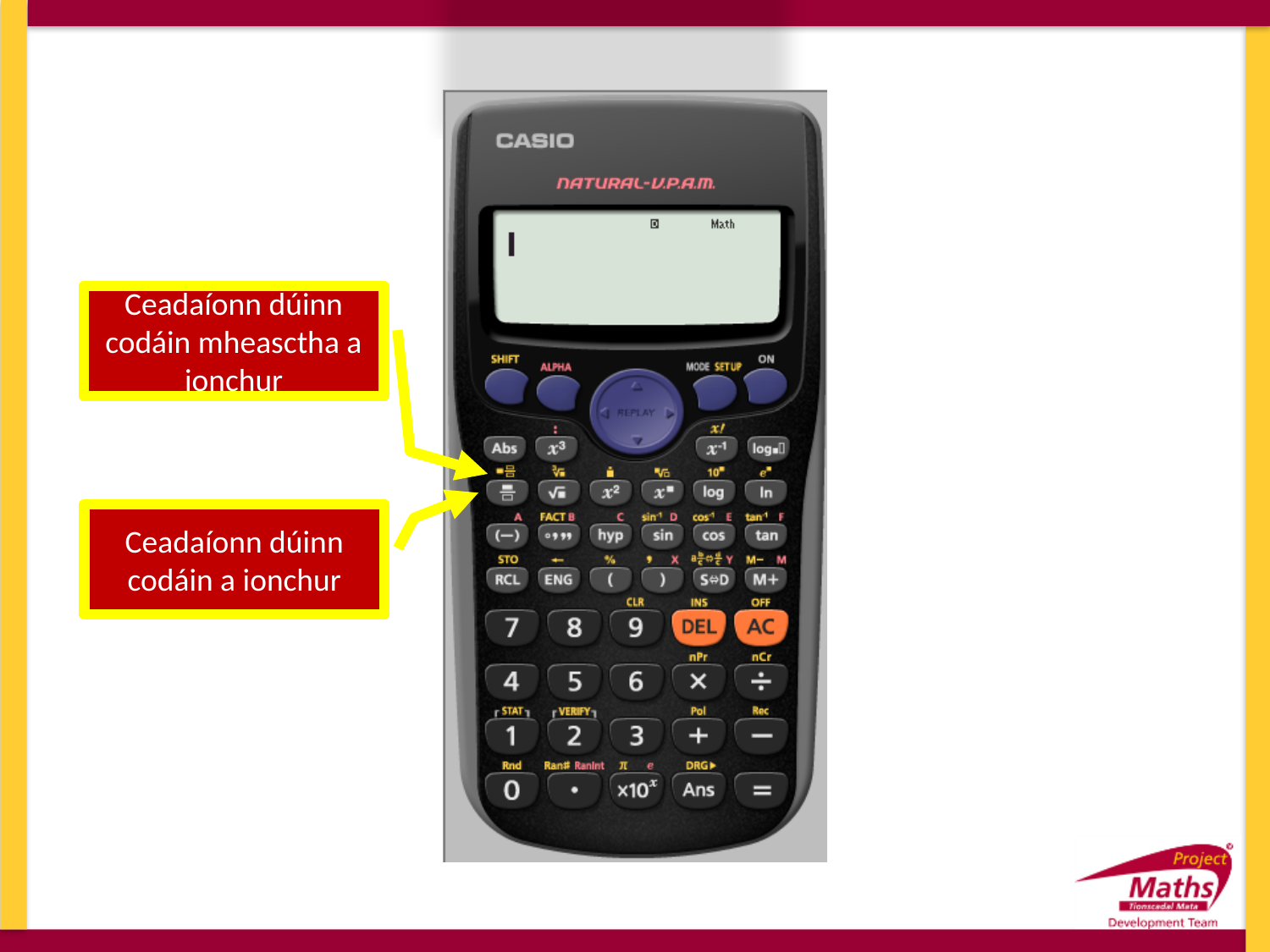

Ceadaíonn dúinn codáin mheasctha a ionchur
Ceadaíonn dúinn codáin a ionchur